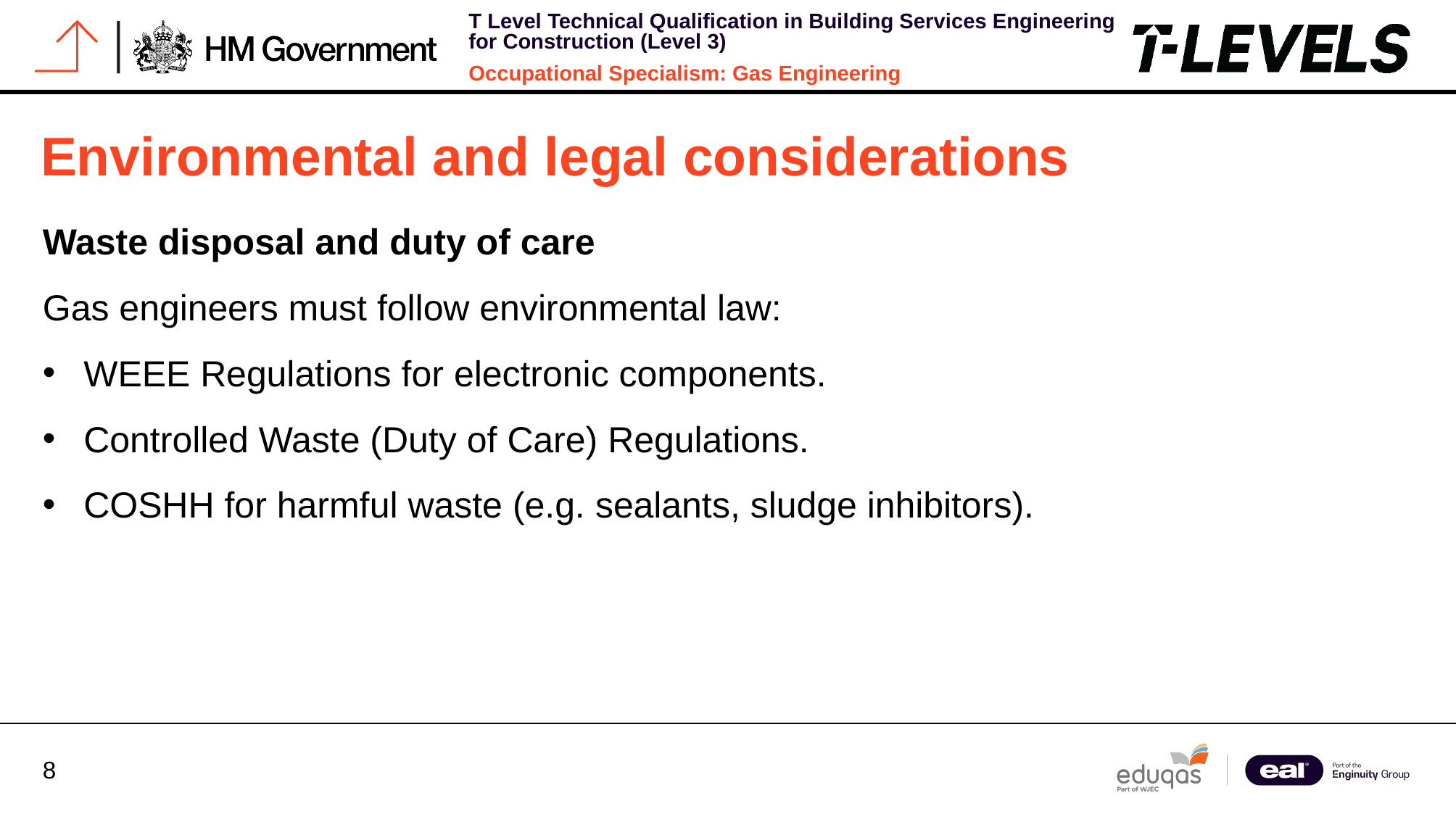

# Environmental and legal considerations
Waste disposal and duty of care
Gas engineers must follow environmental law:
WEEE Regulations for electronic components.
Controlled Waste (Duty of Care) Regulations.
COSHH for harmful waste (e.g. sealants, sludge inhibitors).